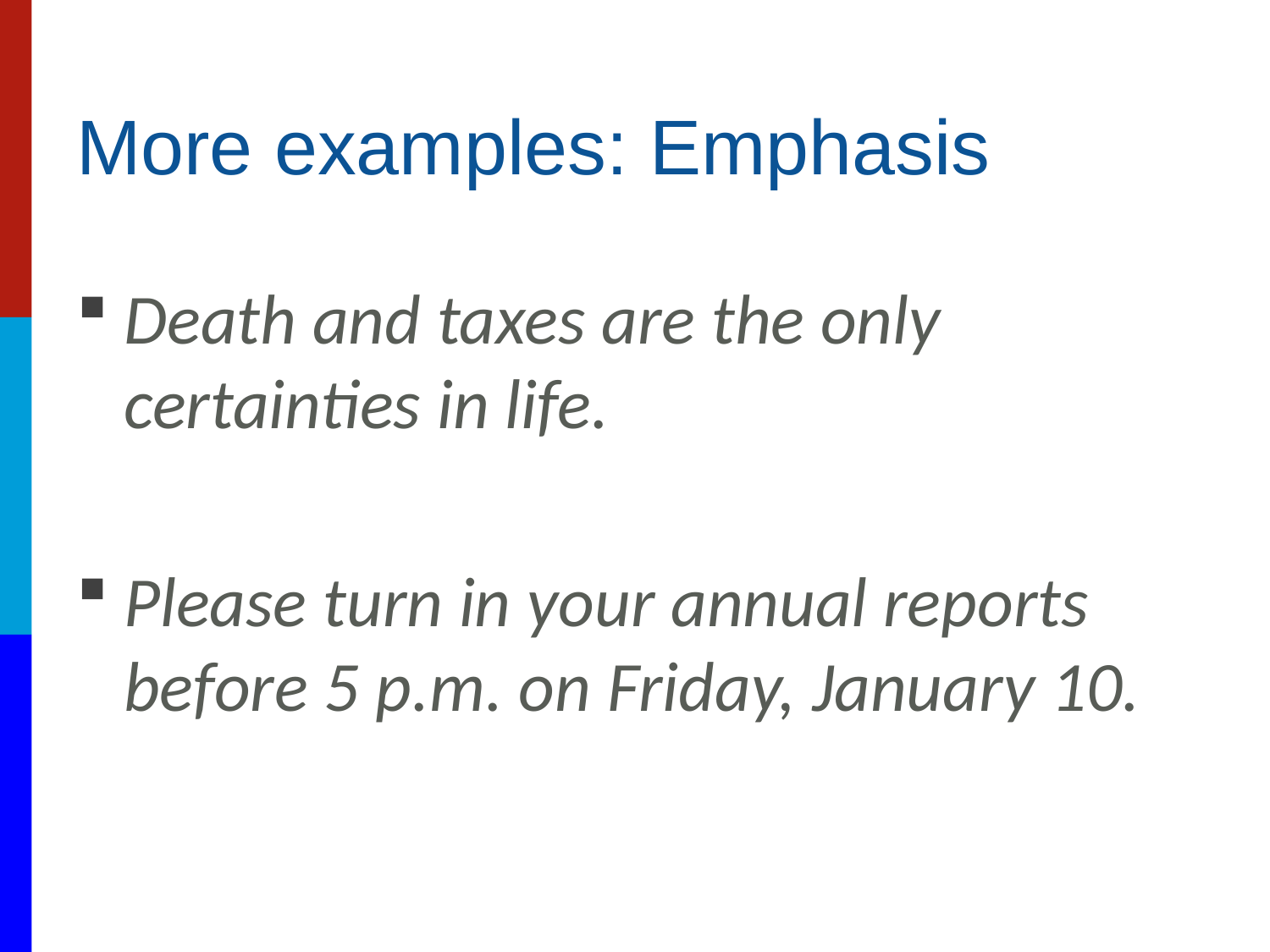

# More examples: Emphasis
Death and taxes are the only certainties in life.

Please turn in your annual reports before 5 p.m. on Friday, January 10.